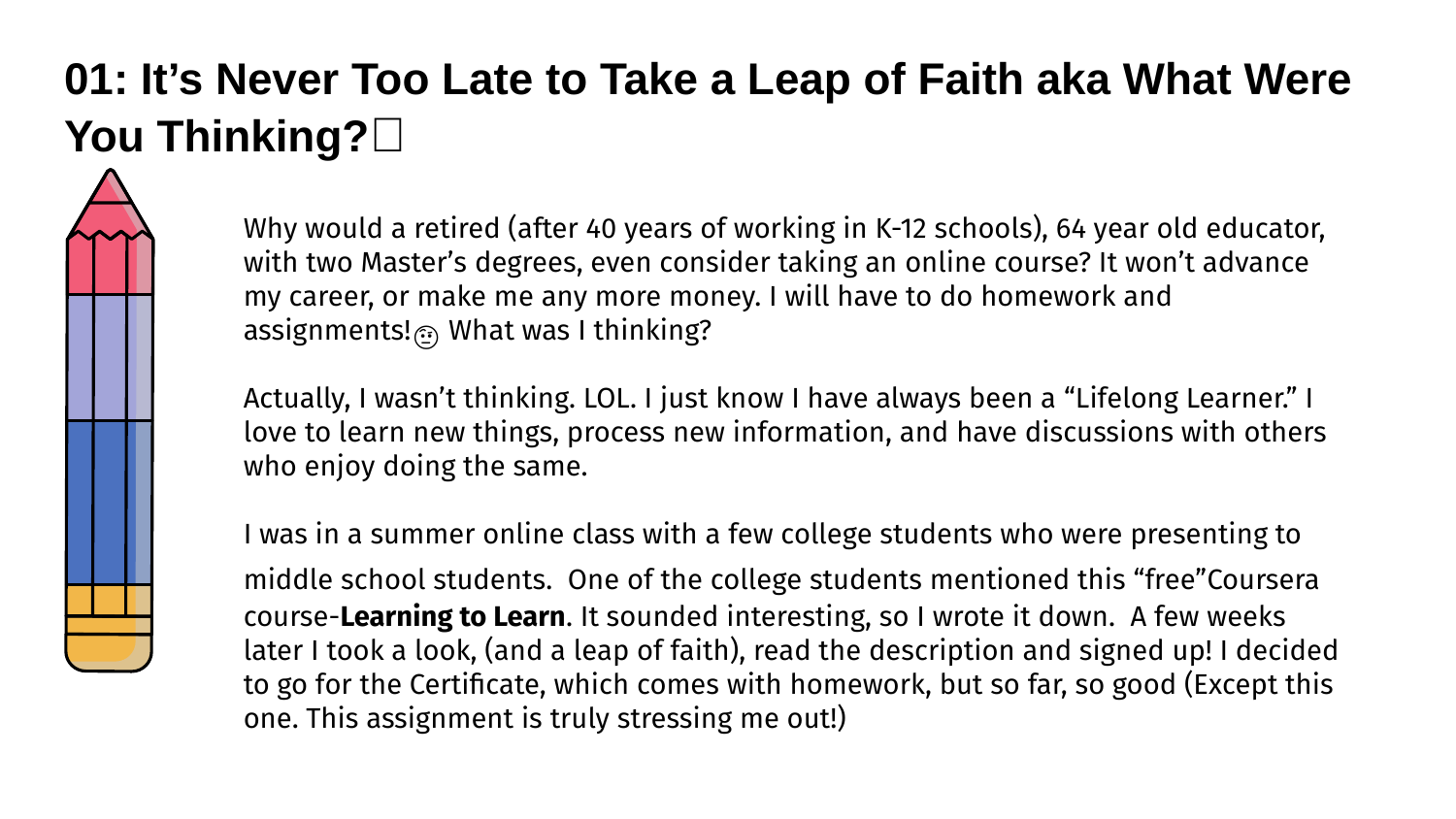

# 01: It’s Never Too Late to Take a Leap of Faith aka What Were You Thinking?🥺

Why would a retired (after 40 years of working in K-12 schools), 64 year old educator, with two Master’s degrees, even consider taking an online course? It won’t advance my career, or make me any more money. I will have to do homework and assignments!     What was I thinking?

Actually, I wasn’t thinking. LOL. I just know I have always been a “Lifelong Learner.” I love to learn new things, process new information, and have discussions with others who enjoy doing the same.

I was in a summer online class with a few college students who were presenting to middle school students.  One of the college students mentioned this “free”Coursera course-Learning to Learn. It sounded interesting, so I wrote it down.  A few weeks later I took a look, (and a leap of faith), read the description and signed up! I decided to go for the Certificate, which comes with homework, but so far, so good (Except this one. This assignment is truly stressing me out!)

       🤨